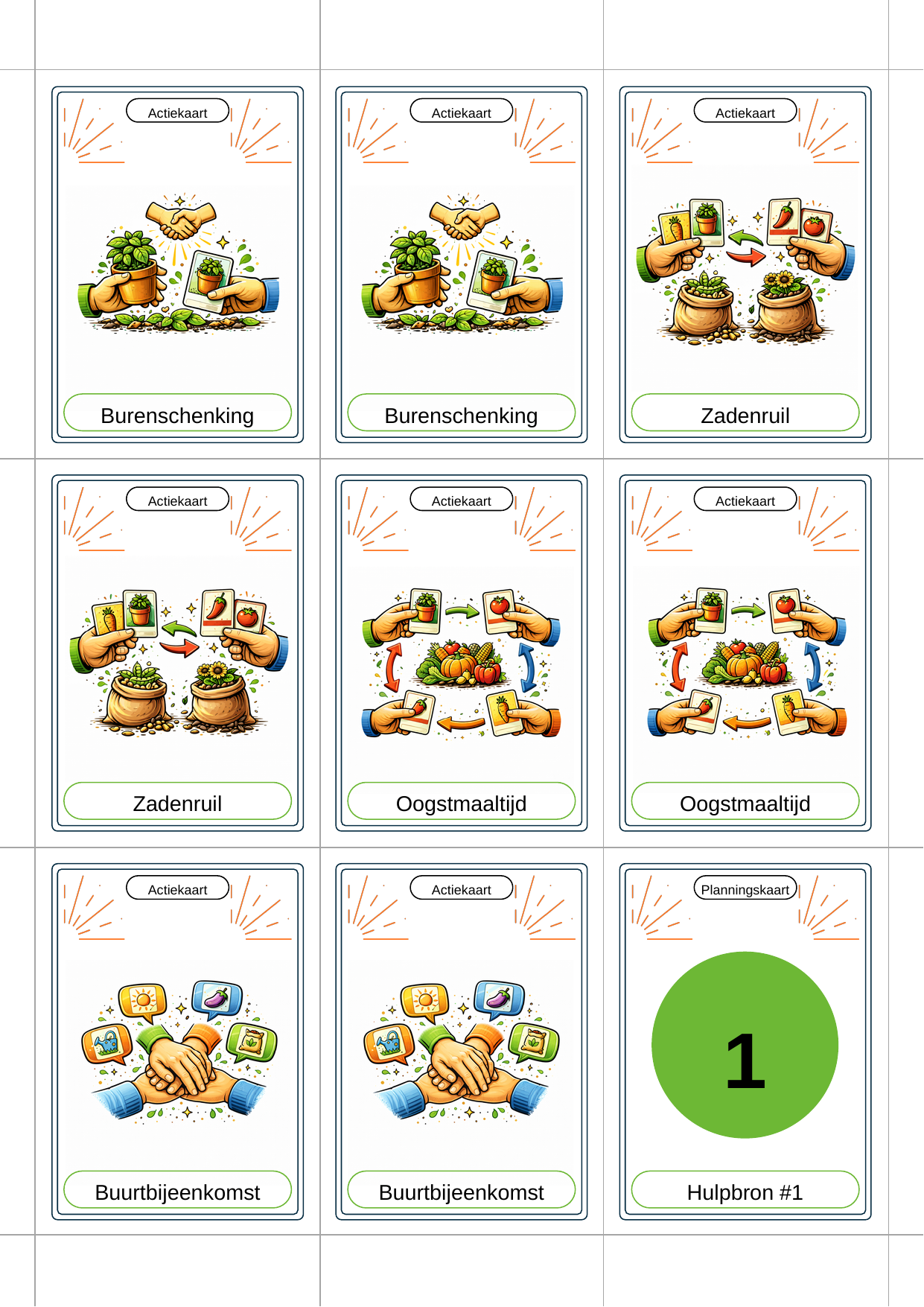

Actiekaart

Actiekaart

Actiekaart

Burenschenking
Burenschenking
Zadenruil

Actiekaart

Actiekaart

Actiekaart

Zadenruil
Oogstmaaltijd
Oogstmaaltijd

Actiekaart

Actiekaart

Planningskaart

1

Buurtbijeenkomst
Buurtbijeenkomst
Hulpbron #1